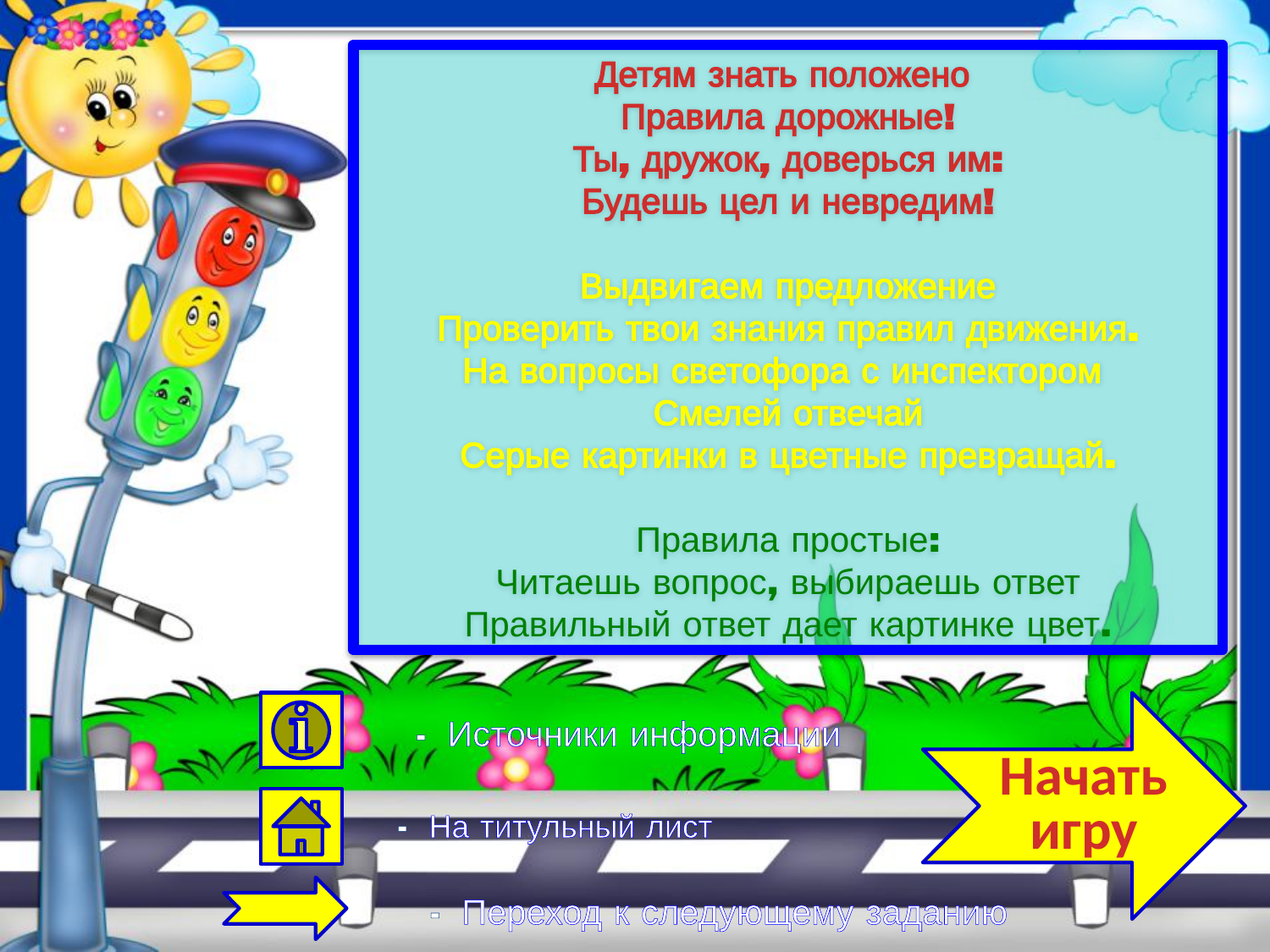

Детям знать положено
Правила дорожные!
Ты, дружок, доверься им:
Будешь цел и невредим!

Выдвигаем предложение
Проверить твои знания правил движения.
На вопросы светофора с инспектором
Смелей отвечай
Серые картинки в цветные превращай.

Правила простые:
Читаешь вопрос, выбираешь ответ
Правильный ответ дает картинке цвет.

Начать игру
-  Источники информации

-  На титульный лист

-  Переход к следующему заданию